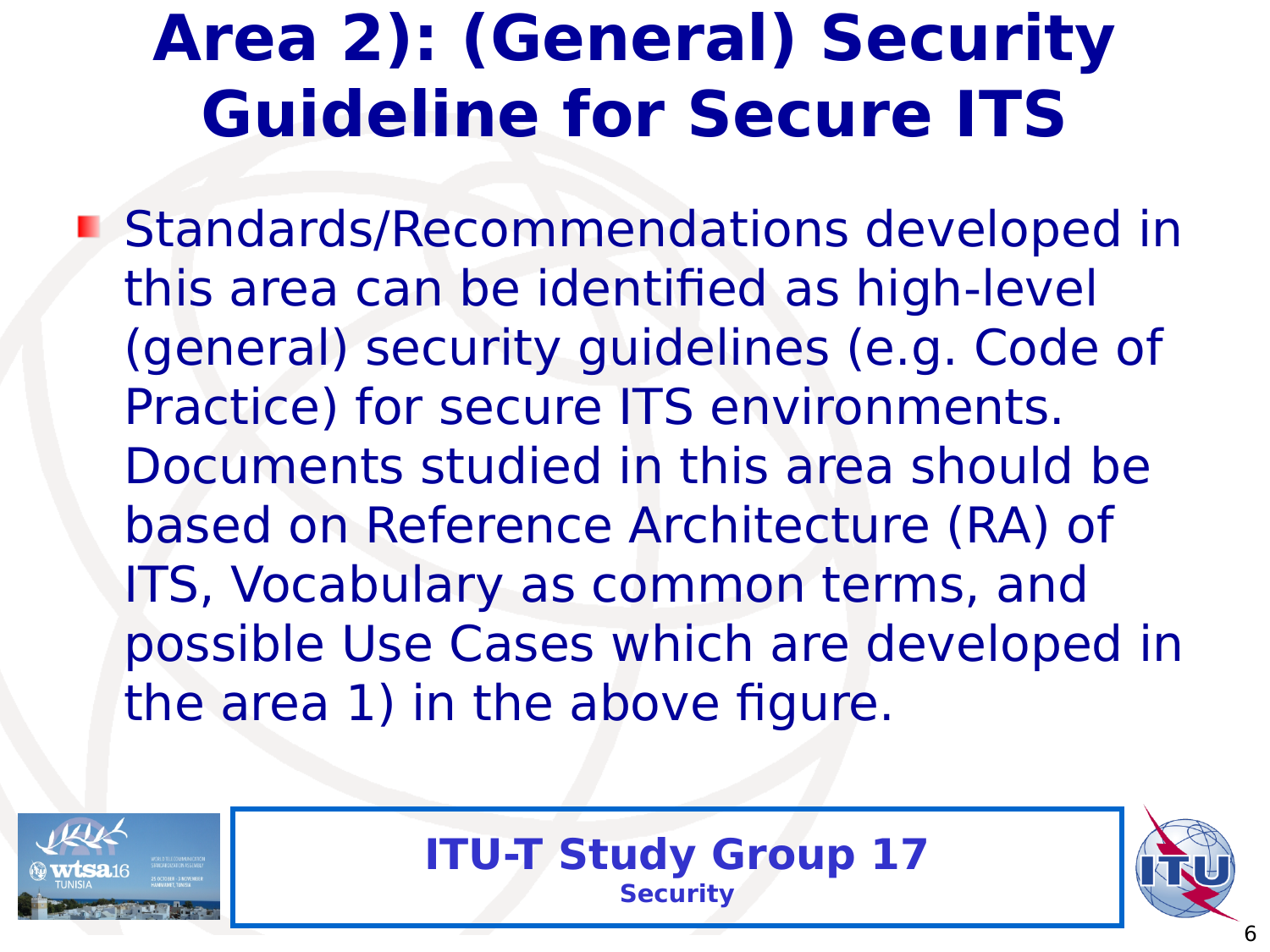

# Area 2): (General) Security Guideline for Secure ITS
Standards/Recommendations developed in this area can be identified as high-level (general) security guidelines (e.g. Code of Practice) for secure ITS environments. Documents studied in this area should be based on Reference Architecture (RA) of ITS, Vocabulary as common terms, and possible Use Cases which are developed in the area 1) in the above figure.